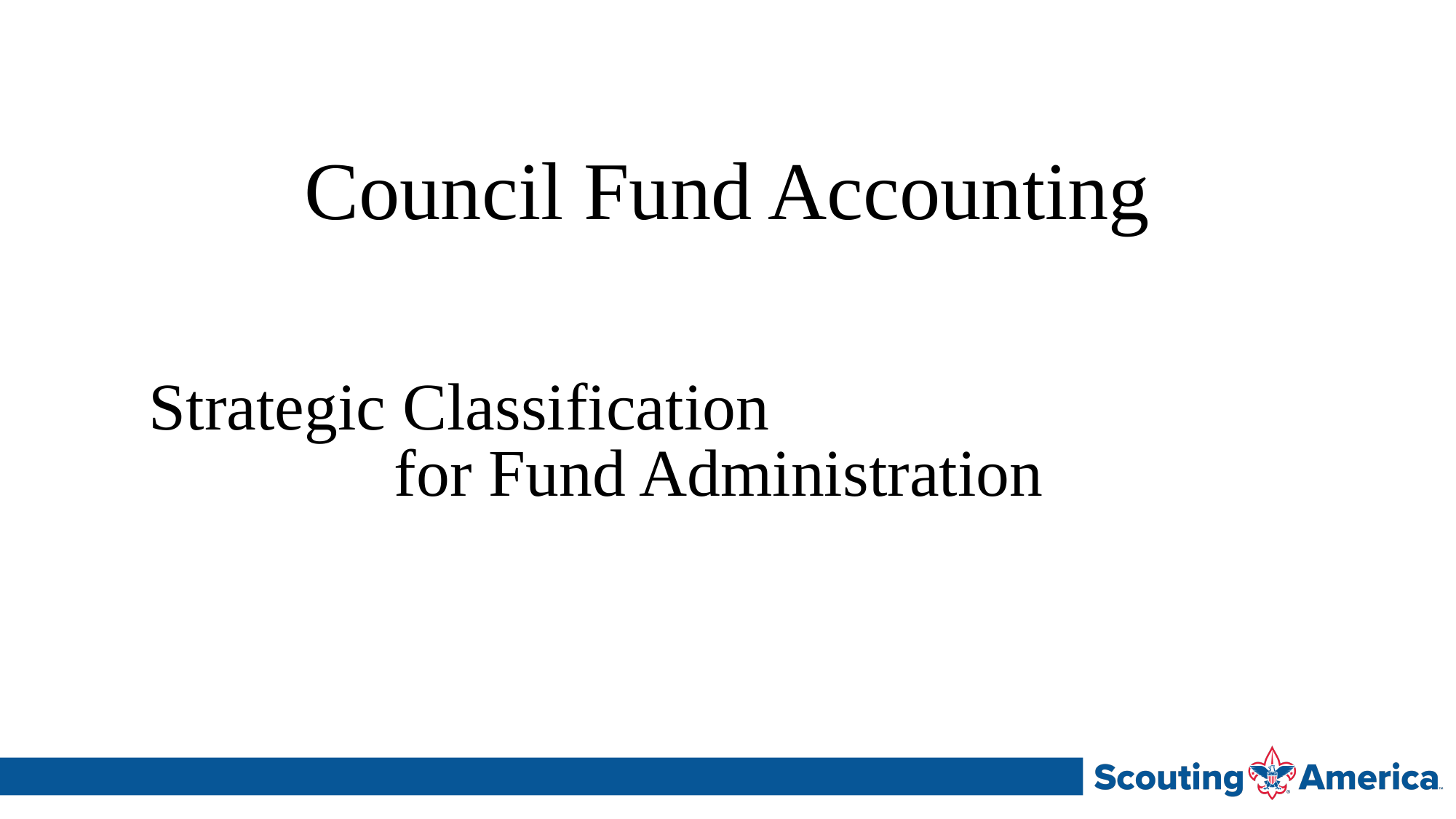

# Council Fund Accounting
Strategic Classification                                 for Fund Administration